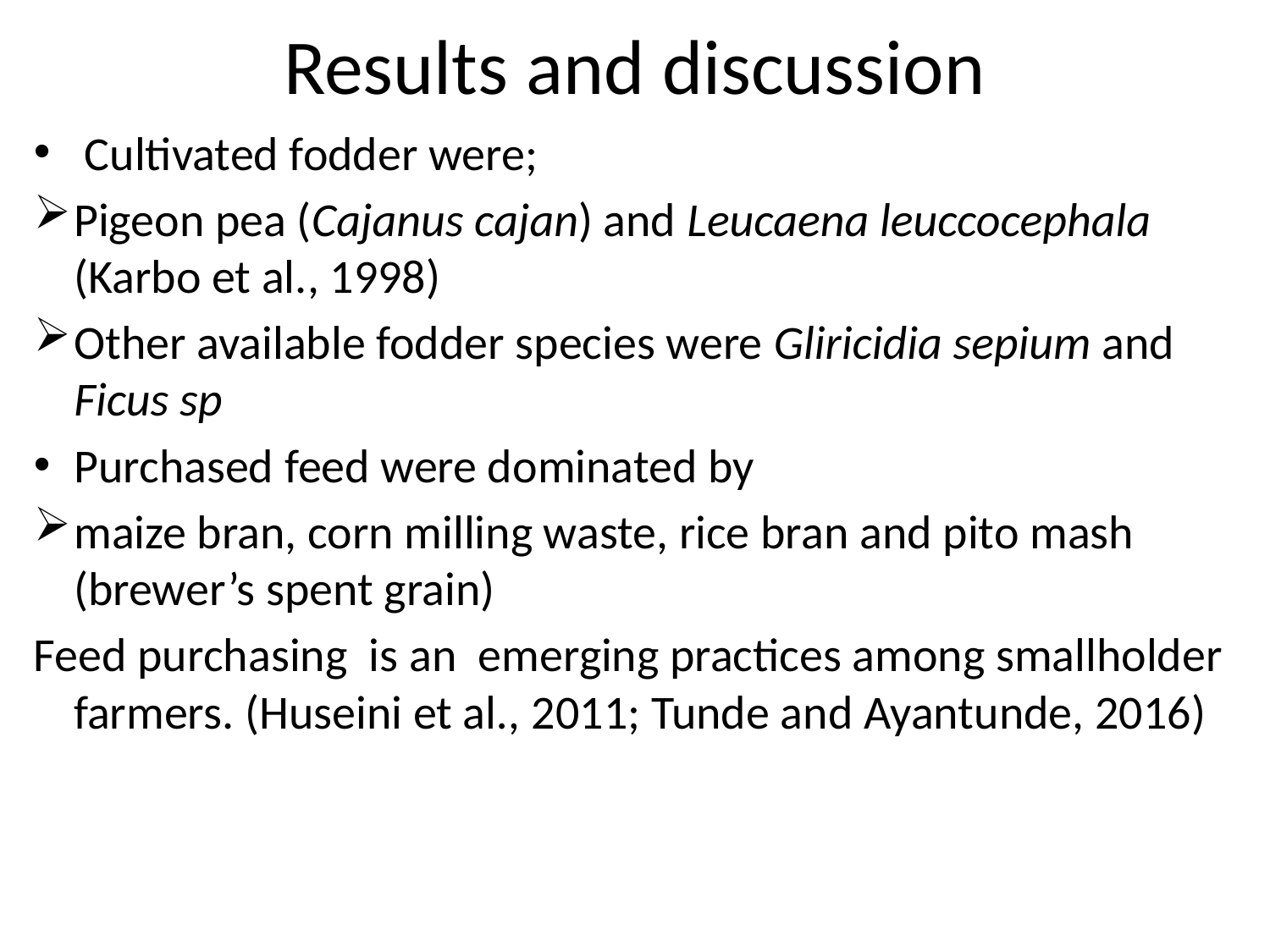

# Results and discussion
 Cultivated fodder were;
Pigeon pea (Cajanus cajan) and Leucaena leuccocephala (Karbo et al., 1998)
Other available fodder species were Gliricidia sepium and Ficus sp
Purchased feed were dominated by
maize bran, corn milling waste, rice bran and pito mash (brewer’s spent grain)
Feed purchasing  is an  emerging practices among smallholder farmers. (Huseini et al., 2011; Tunde and Ayantunde, 2016)